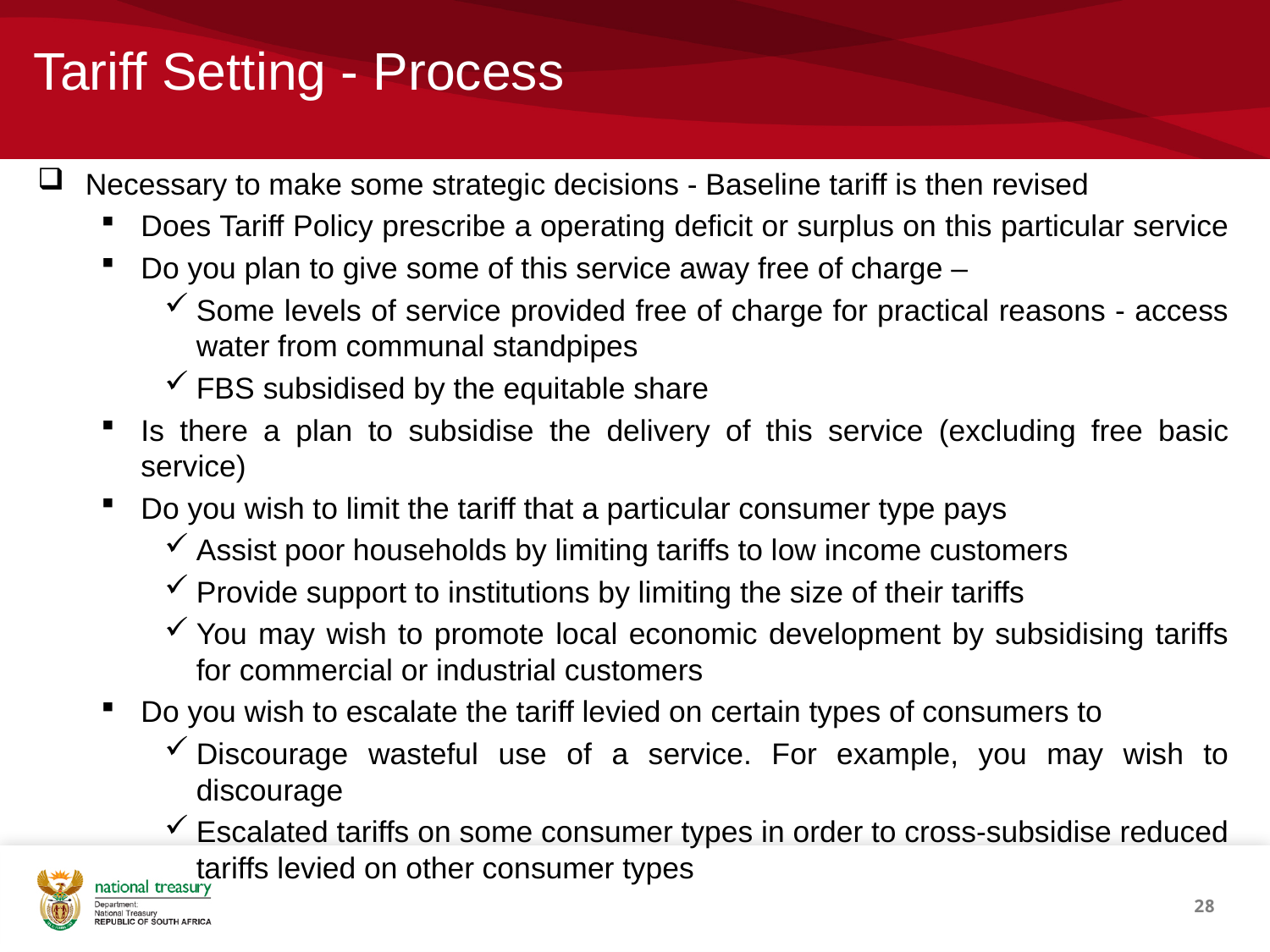

# Tariff Setting - Process
Necessary to make some strategic decisions - Baseline tariff is then revised
Does Tariff Policy prescribe a operating deficit or surplus on this particular service
Do you plan to give some of this service away free of charge –
Some levels of service provided free of charge for practical reasons - access water from communal standpipes
FBS subsidised by the equitable share
Is there a plan to subsidise the delivery of this service (excluding free basic service)
Do you wish to limit the tariff that a particular consumer type pays
Assist poor households by limiting tariffs to low income customers
Provide support to institutions by limiting the size of their tariffs
You may wish to promote local economic development by subsidising tariffs for commercial or industrial customers
Do you wish to escalate the tariff levied on certain types of consumers to
Discourage wasteful use of a service. For example, you may wish to discourage
Escalated tariffs on some consumer types in order to cross-subsidise reduced tariffs levied on other consumer types
28